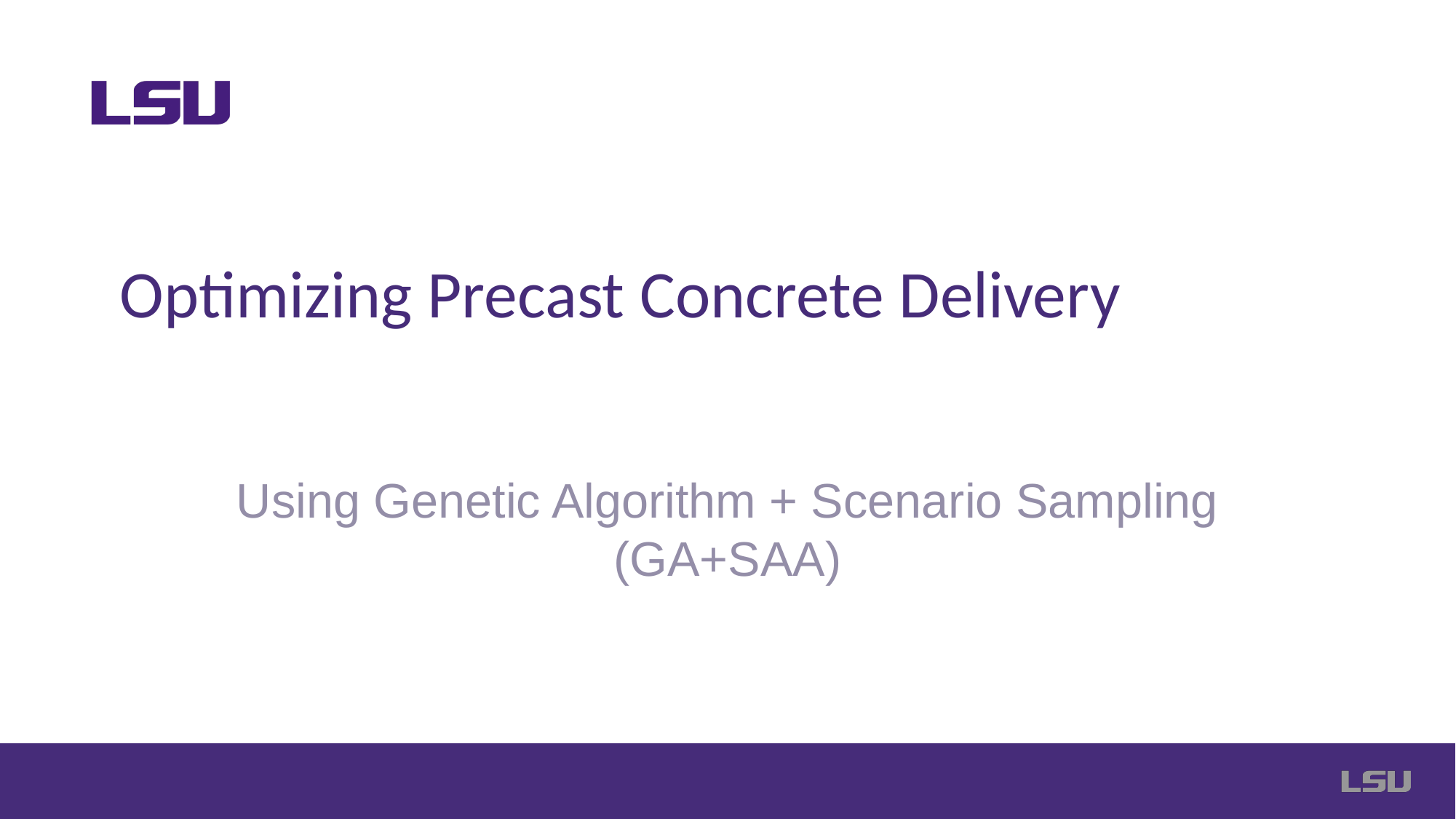

# Optimizing Precast Concrete Delivery
Using Genetic Algorithm + Scenario Sampling (GA+SAA)